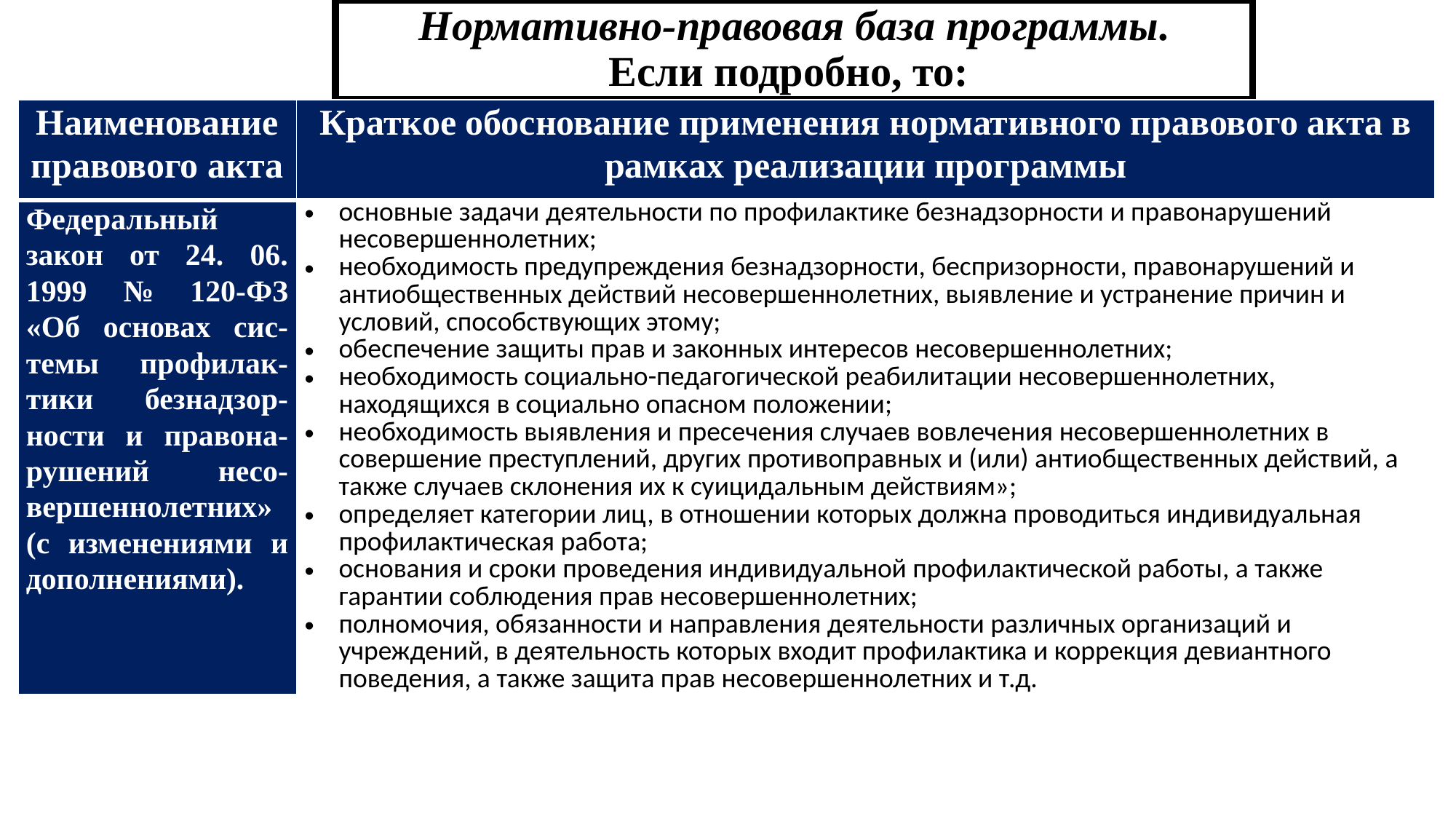

# Нормативно-правовая база программы. Если подробно, то:
| Наименование правового акта | Краткое обоснование применения нормативного правового акта в рамках реализации программы |
| --- | --- |
| Федеральный закон от 24. 06. 1999 № 120-ФЗ «Об основах сис-темы профилак-тики безнадзор-ности и правона-рушений несо-вершеннолетних» (с изменениями и дополнениями). | основные задачи деятельности по профилактике безнадзорности и правонарушений несовершеннолетних; необходимость предупреждения безнадзорности, беспризорности, правонарушений и антиобщественных действий несовершеннолетних, выявление и устранение причин и условий, способствующих этому; обеспечение защиты прав и законных интересов несовершеннолетних; необходимость социально-педагогической реабилитации несовершеннолетних, находящихся в социально опасном положении; необходимость выявления и пресечения случаев вовлечения несовершеннолетних в совершение преступлений, других противоправных и (или) антиобщественных действий, а также случаев склонения их к суицидальным действиям»; определяет категории лиц, в отношении которых должна проводиться индивидуальная профилактическая работа; основания и сроки проведения индивидуальной профилактической работы, а также гарантии соблюдения прав несовершеннолетних; полномочия, обязанности и направления деятельности различных организаций и учреждений, в деятельность которых входит профилактика и коррекция девиантного поведения, а также защита прав несовершеннолетних и т.д. |